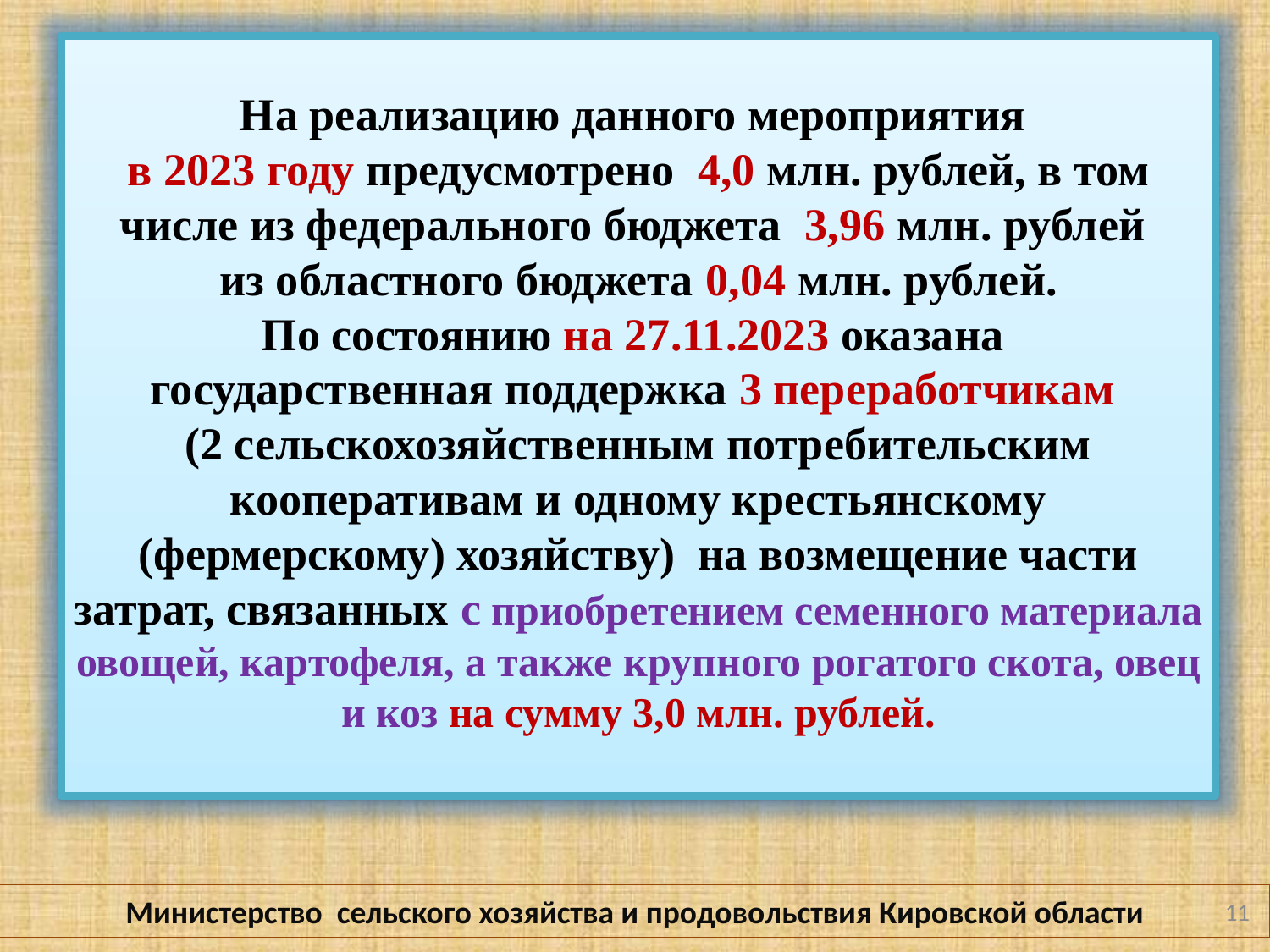

На реализацию данного мероприятия
в 2023 году предусмотрено  4,0 млн. рублей, в том числе из федерального бюджета  3,96 млн. рублей
из областного бюджета 0,04 млн. рублей.
По состоянию на 27.11.2023 оказана
государственная поддержка 3 переработчикам
(2 сельскохозяйственным потребительским кооперативам и одному крестьянскому (фермерскому) хозяйству)  на возмещение части затрат, связанных с приобретением семенного материала овощей, картофеля, а также крупного рогатого скота, овец и коз на сумму 3,0 млн. рублей.

Министерство  сельского хозяйства и продовольствия Кировской области
11